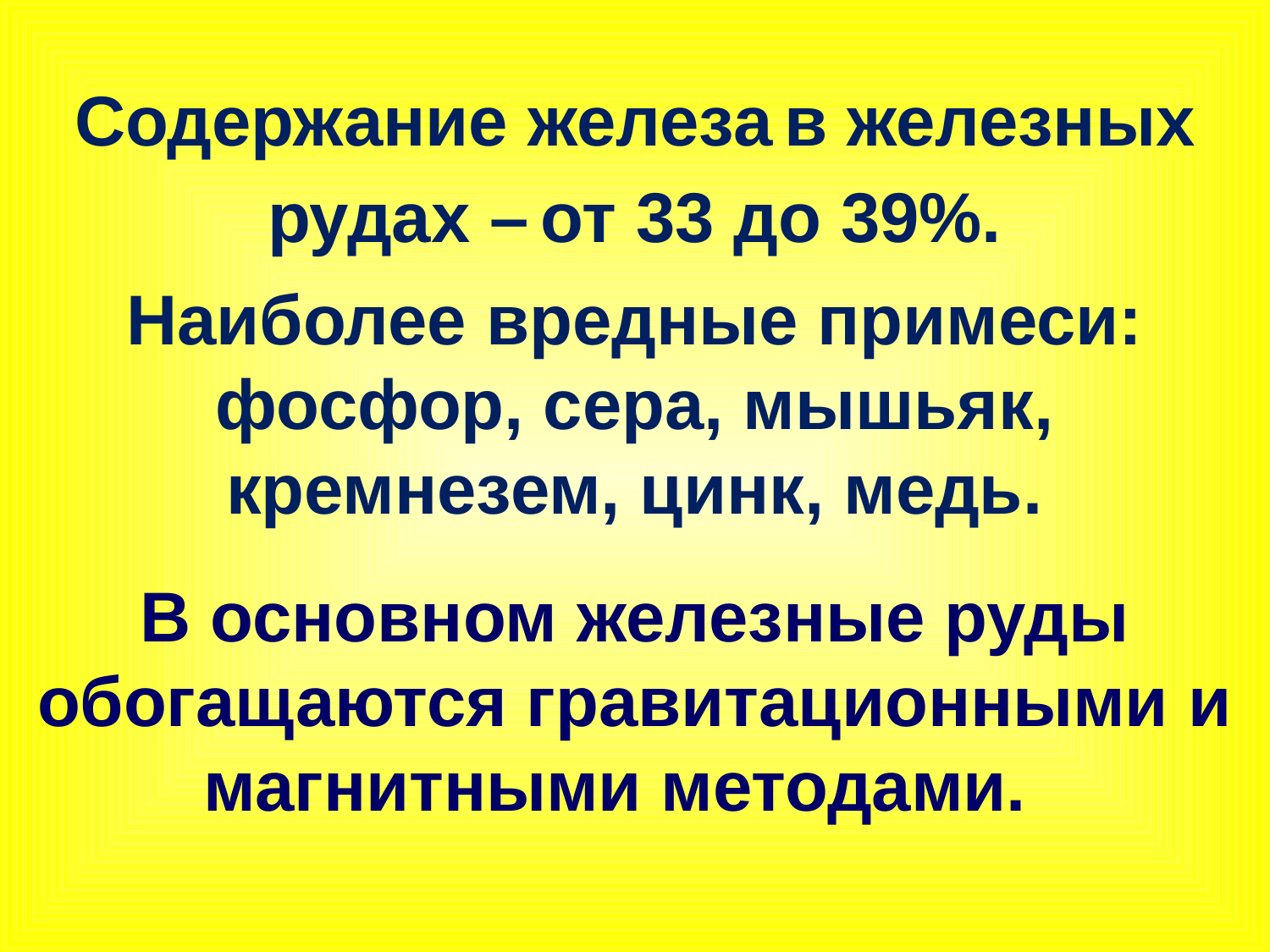

Содержание железа в железных рудах – от 33 до 39%.
Наиболее вредные примеси: фосфор, сера, мышьяк, кремнезем, цинк, медь.
В основном железные руды обогащаются гравитационными и магнитными методами.